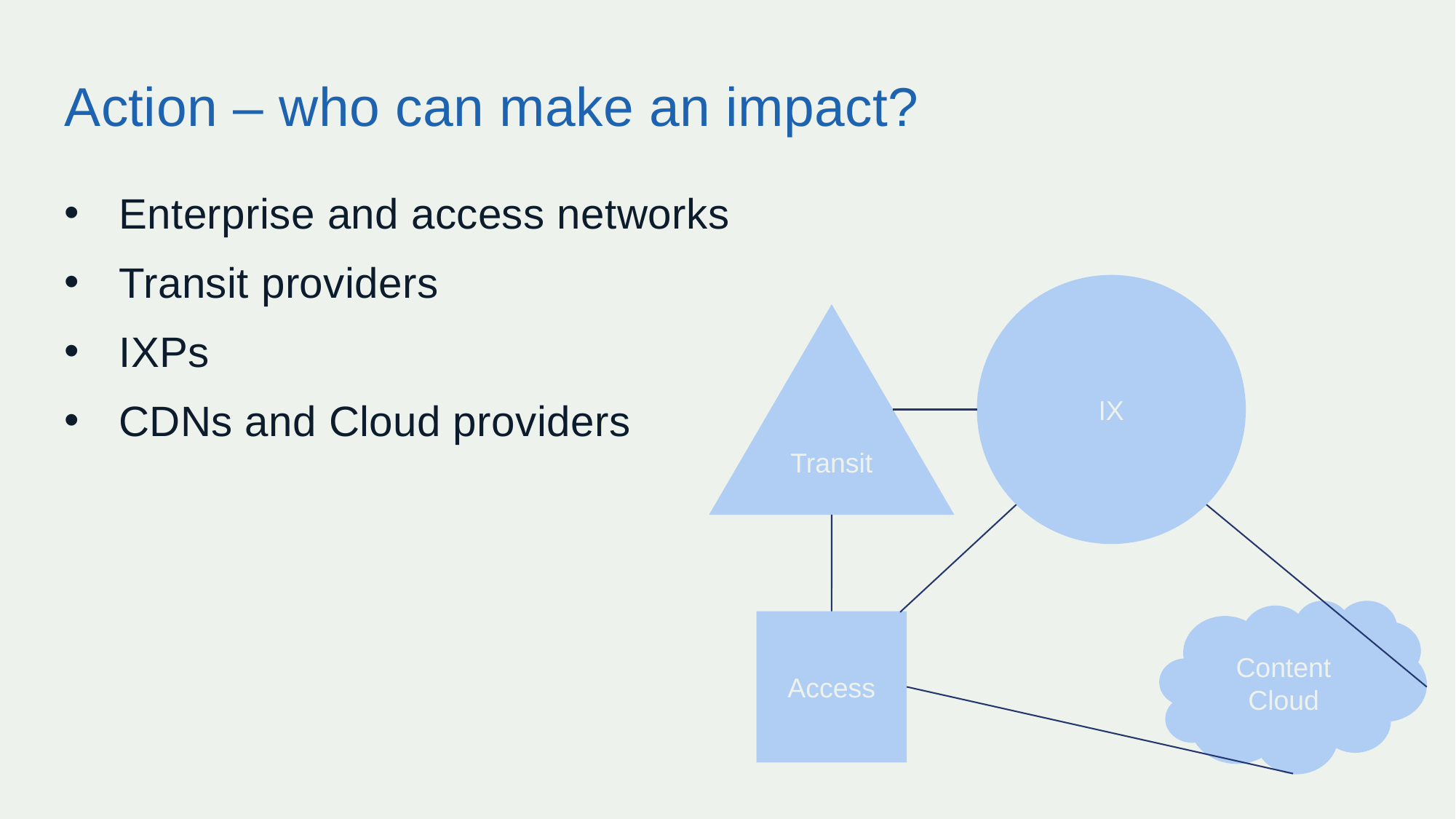

# Action – who can make an impact?
Enterprise and access networks
Transit providers
IXPs
CDNs and Cloud providers
IX
Transit
Content Cloud
Access
11